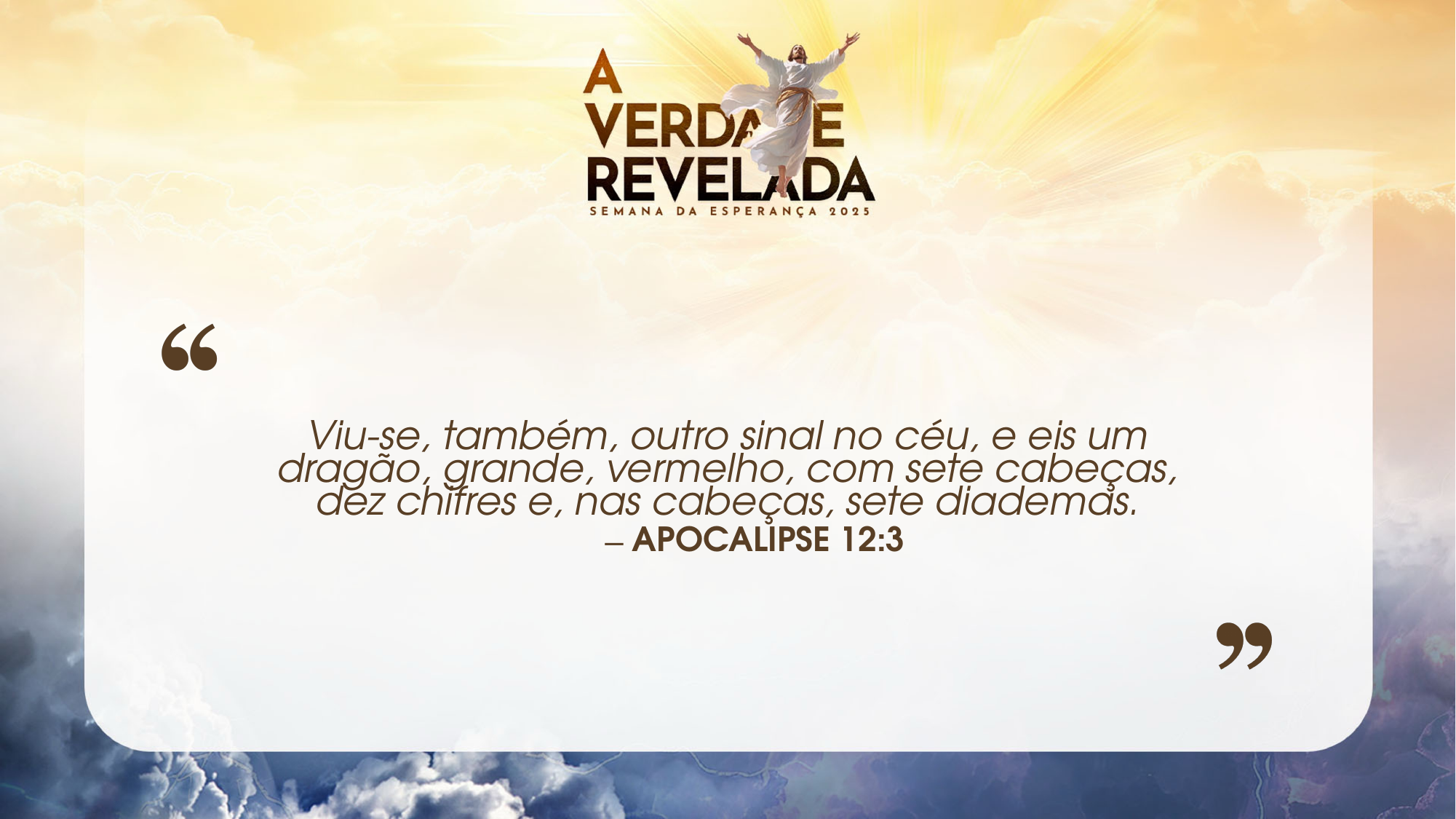

Viu-se, também, outro sinal no céu, e eis um dragão, grande, vermelho, com sete cabeças, dez chifres e, nas cabeças, sete diademas.
APOCALIPSE 12:3